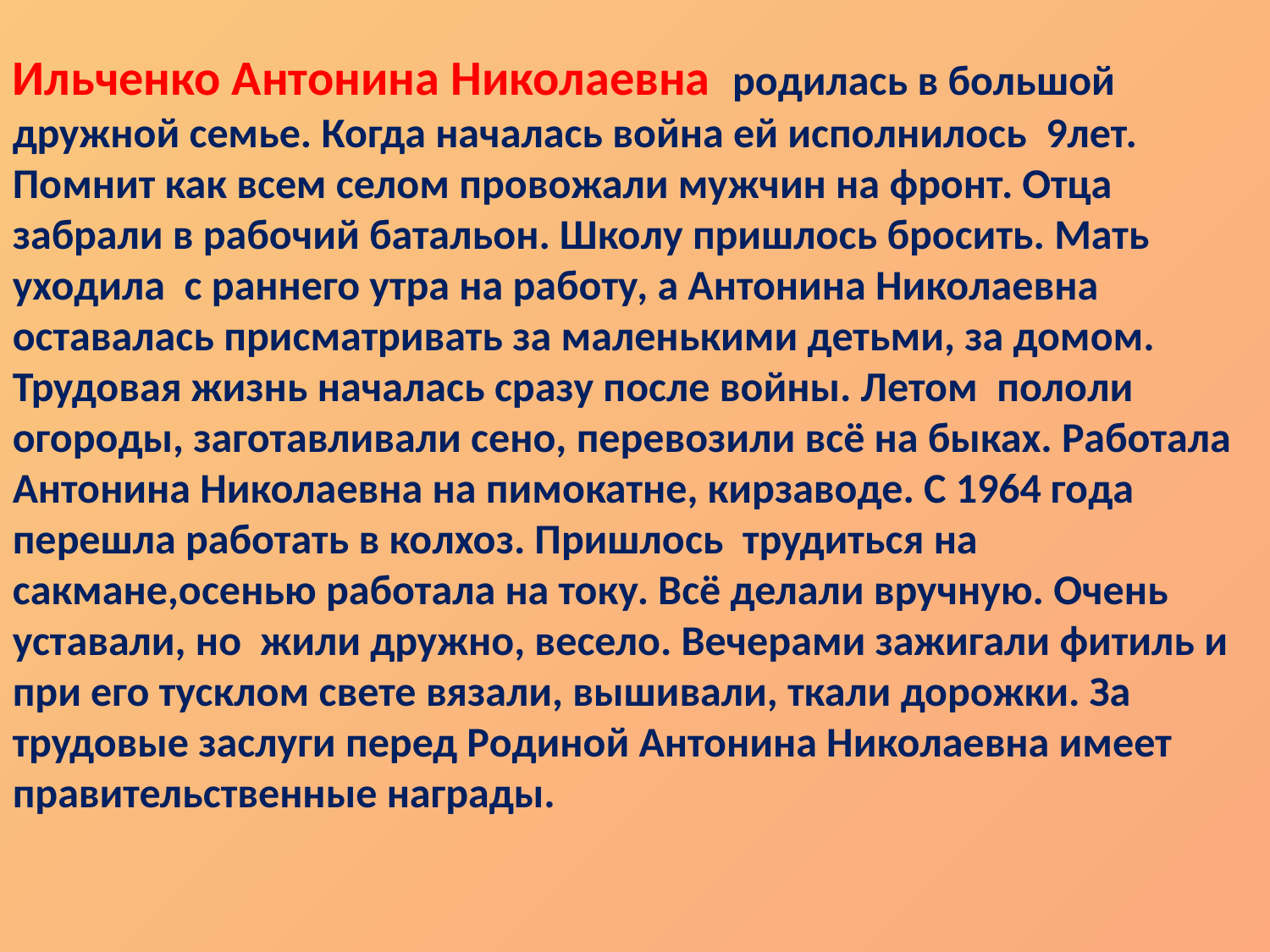

Ильченко Антонина Николаевна  родилась в большой дружной семье. Когда началась война ей исполнилось  9лет. Помнит как всем селом провожали мужчин на фронт. Отца забрали в рабочий батальон. Школу пришлось бросить. Мать уходила  с раннего утра на работу, а Антонина Николаевна оставалась присматривать за маленькими детьми, за домом. Трудовая жизнь началась сразу после войны. Летом  пололи огороды, заготавливали сено, перевозили всё на быках. Работала Антонина Николаевна на пимокатне, кирзаводе. С 1964 года перешла работать в колхоз. Пришлось  трудиться на сакмане,осенью работала на току. Всё делали вручную. Очень уставали, но  жили дружно, весело. Вечерами зажигали фитиль и при его тусклом свете вязали, вышивали, ткали дорожки. За трудовые заслуги перед Родиной Антонина Николаевна имеет правительственные награды.